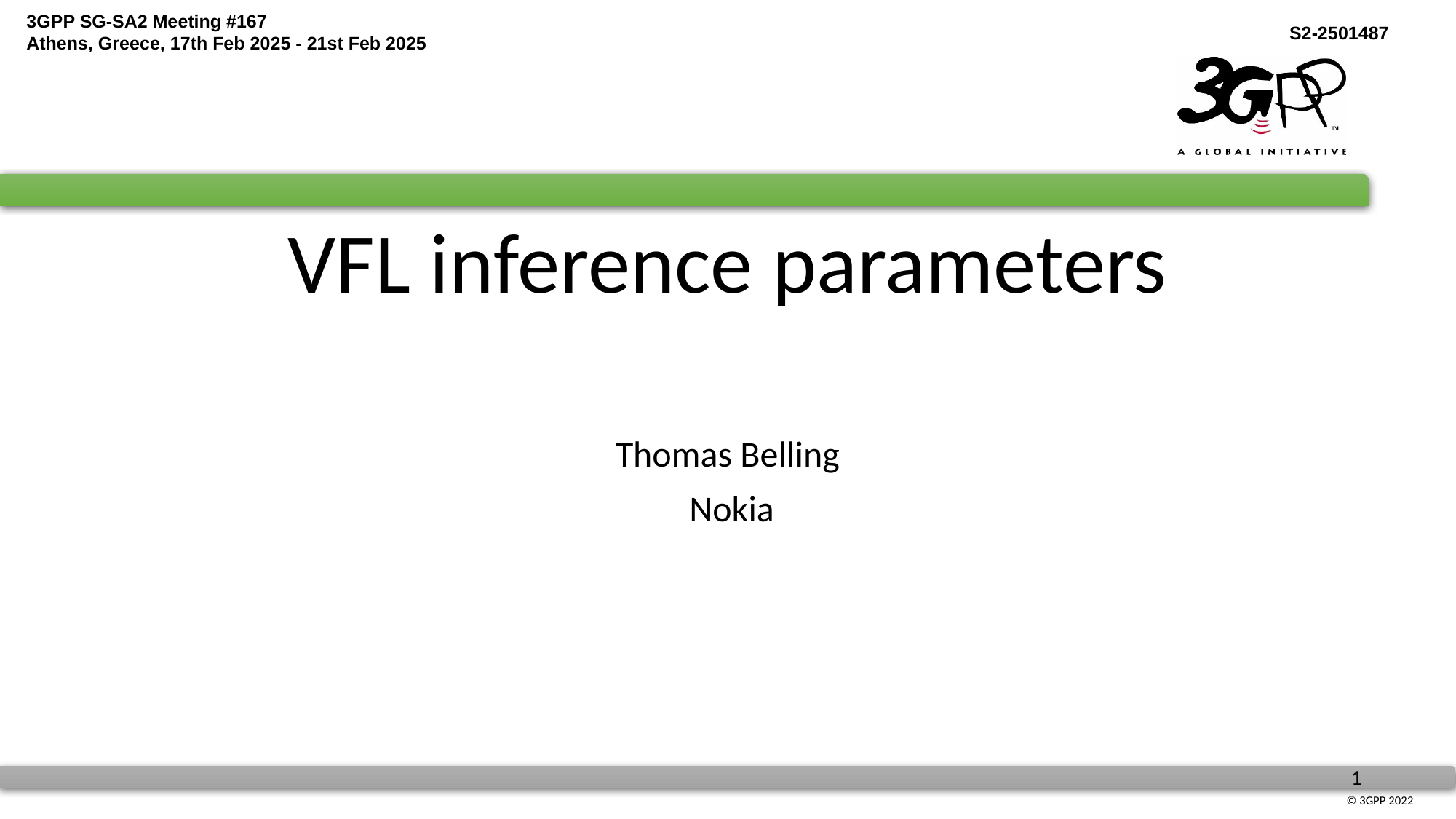

# VFL inference parameters
Thomas Belling
 Nokia